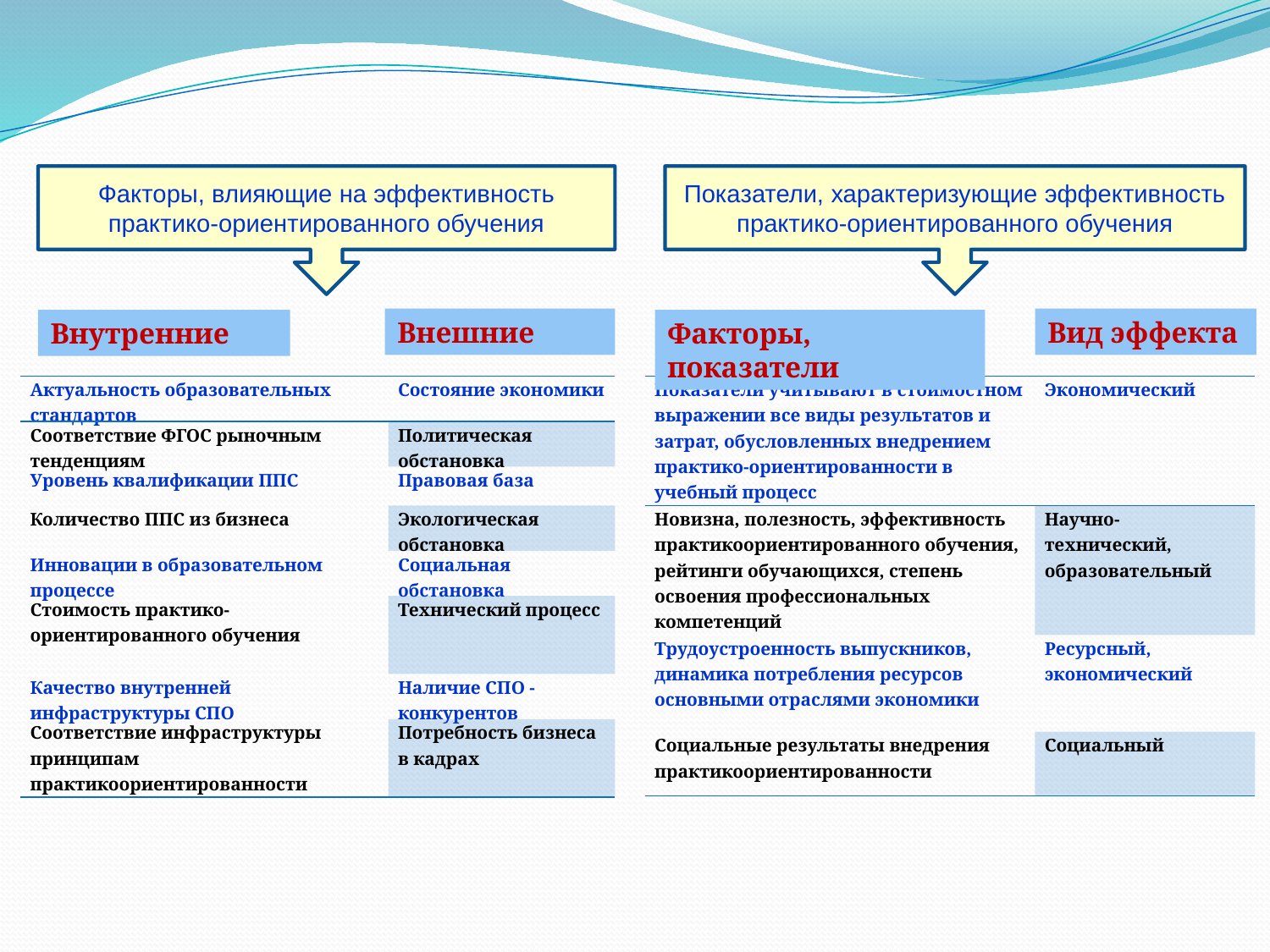

Факторы, влияющие на эффективность практико-ориентированного обучения
Показатели, характеризующие эффективность практико-ориентированного обучения
Внешние
Вид эффекта
Внутренние
Факторы, показатели
| Актуальность образовательных стандартов | Состояние экономики |
| --- | --- |
| Соответствие ФГОС рыночным тенденциям | Политическая обстановка |
| Уровень квалификации ППС | Правовая база |
| Количество ППС из бизнеса | Экологическая обстановка |
| Инновации в образовательном процессе | Социальная обстановка |
| Стоимость практико-ориентированного обучения | Технический процесс |
| Качество внутренней инфраструктуры СПО | Наличие СПО -конкурентов |
| Соответствие инфраструктуры принципам практикоориентированности | Потребность бизнеса в кадрах |
| Показатели учитывают в стоимостном выражении все виды результатов и затрат, обусловленных внедрением практико-ориентированности в учебный процесс | Экономический |
| --- | --- |
| Новизна, полезность, эффективность практикоориентированного обучения, рейтинги обучающихся, степень освоения профессиональных компетенций | Научно-технический, образовательный |
| Трудоустроенность выпускников, динамика потребления ресурсов основными отраслями экономики | Ресурсный, экономический |
| Социальные результаты внедрения практикоориентированности | Социальный |